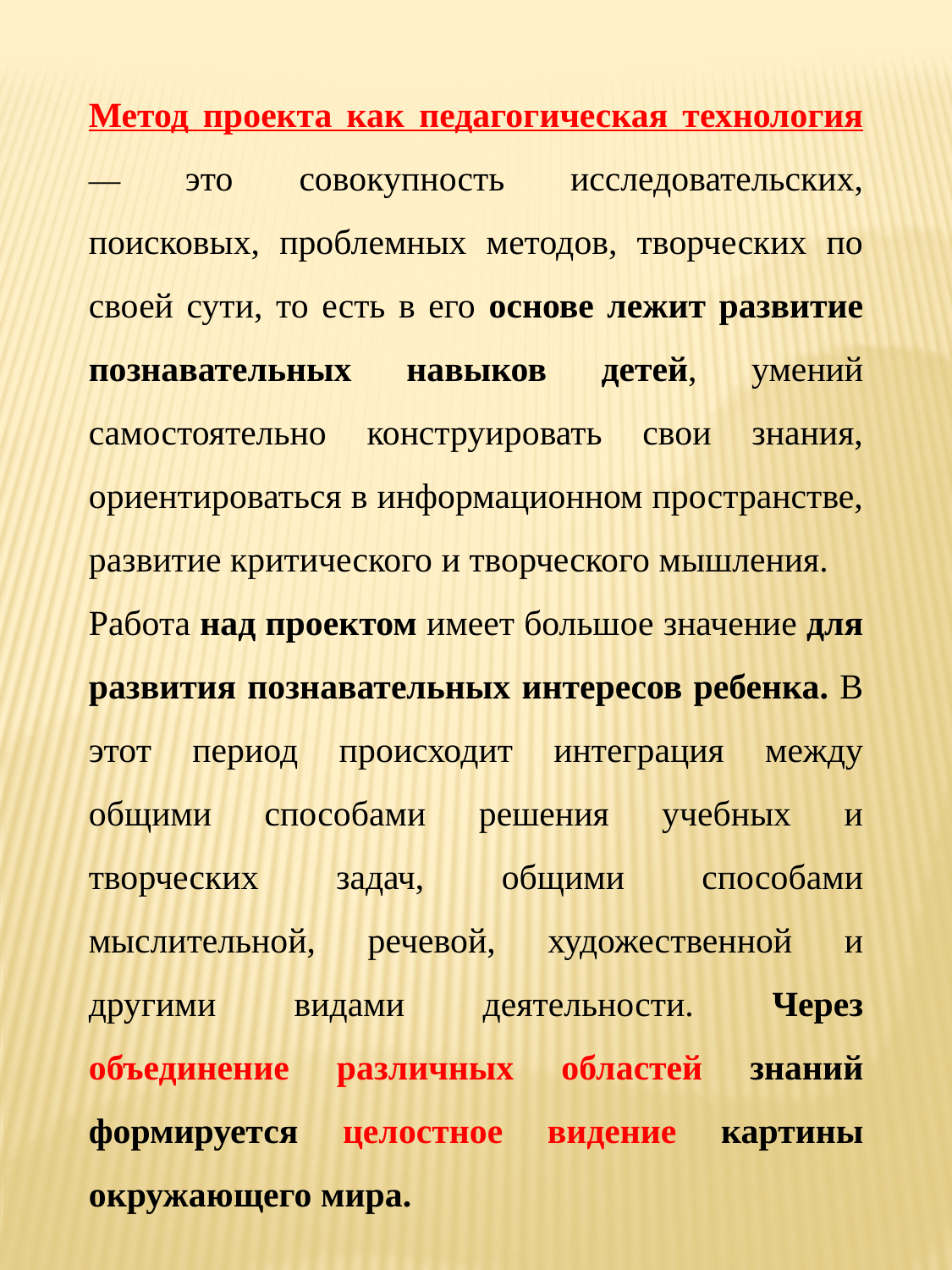

Метод проекта как педагогическая технология — это совокупность исследовательских, поисковых, проблемных методов, творческих по своей сути, то есть в его основе лежит развитие познавательных навыков детей, умений самостоятельно конструировать свои знания, ориентироваться в информационном пространстве, развитие критического и творческого мышления.
Работа над проектом имеет большое значение для развития познавательных интересов ребенка. В этот период происходит интеграция между общими способами решения учебных и творческих задач, общими способами мыслительной, речевой, художественной и другими видами деятельности. Через объединение различных областей знаний формируется целостное видение картины окружающего мира.